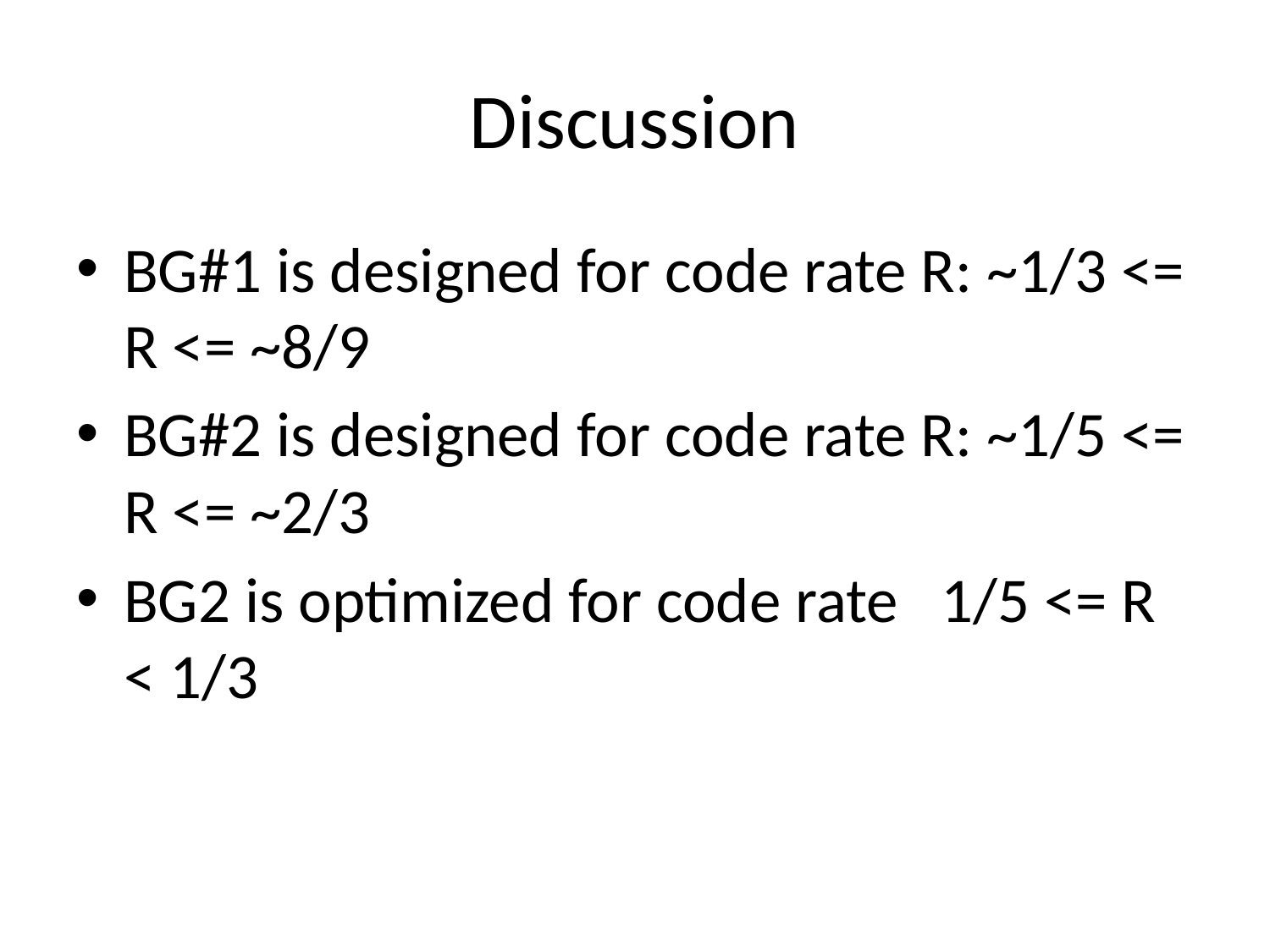

# Discussion
BG#1 is designed for code rate R: ~1/3 <= R <= ~8/9
BG#2 is designed for code rate R: ~1/5 <= R <= ~2/3
BG2 is optimized for code rate   1/5 <= R < 1/3